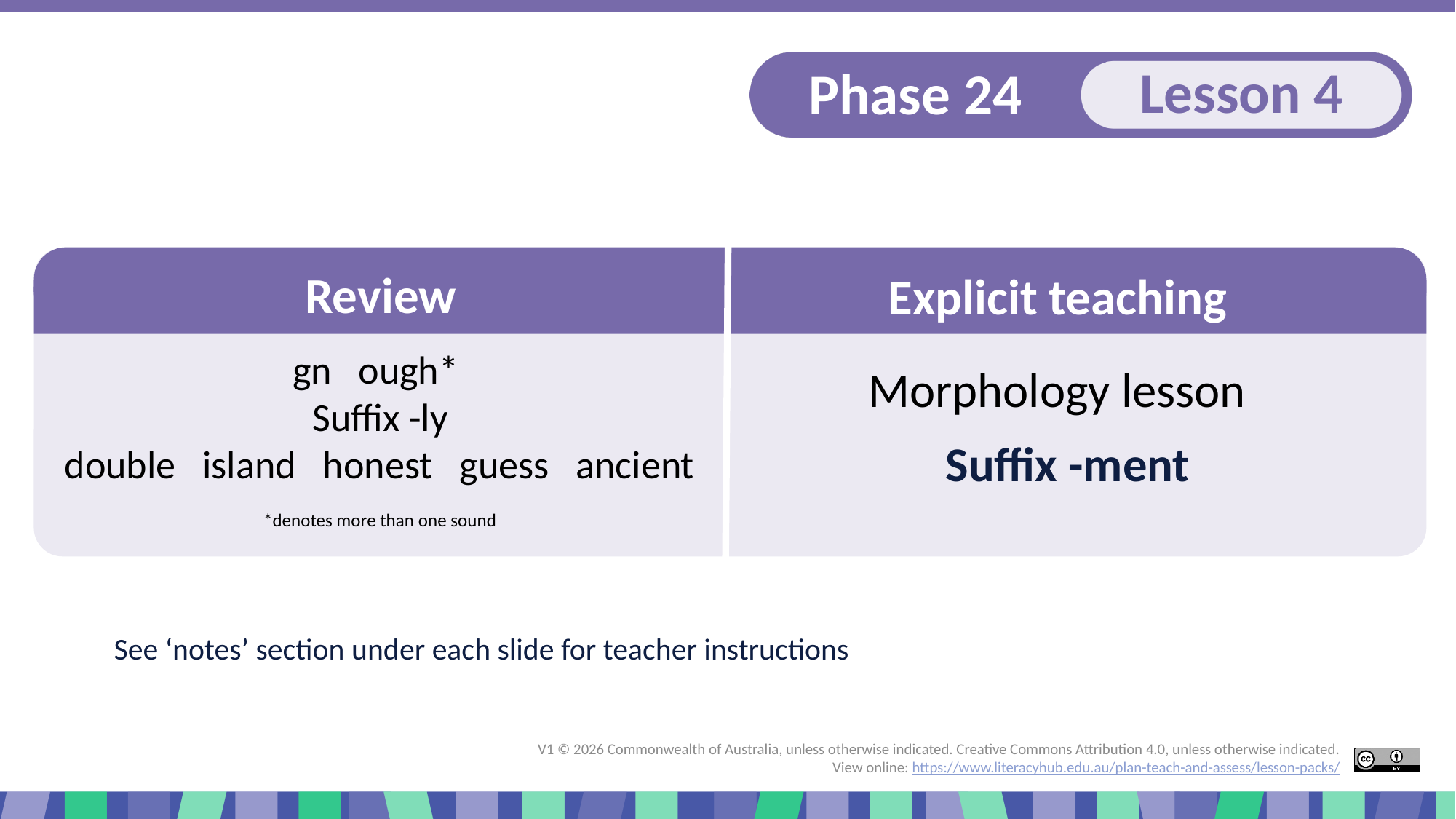

Slide 1 Phase 24, Lesson 4, Suffix ment
gn   ough*
Suffix -ly
double   island   honest   guess   ancient

*denotes more than one sound

Suffix -ment